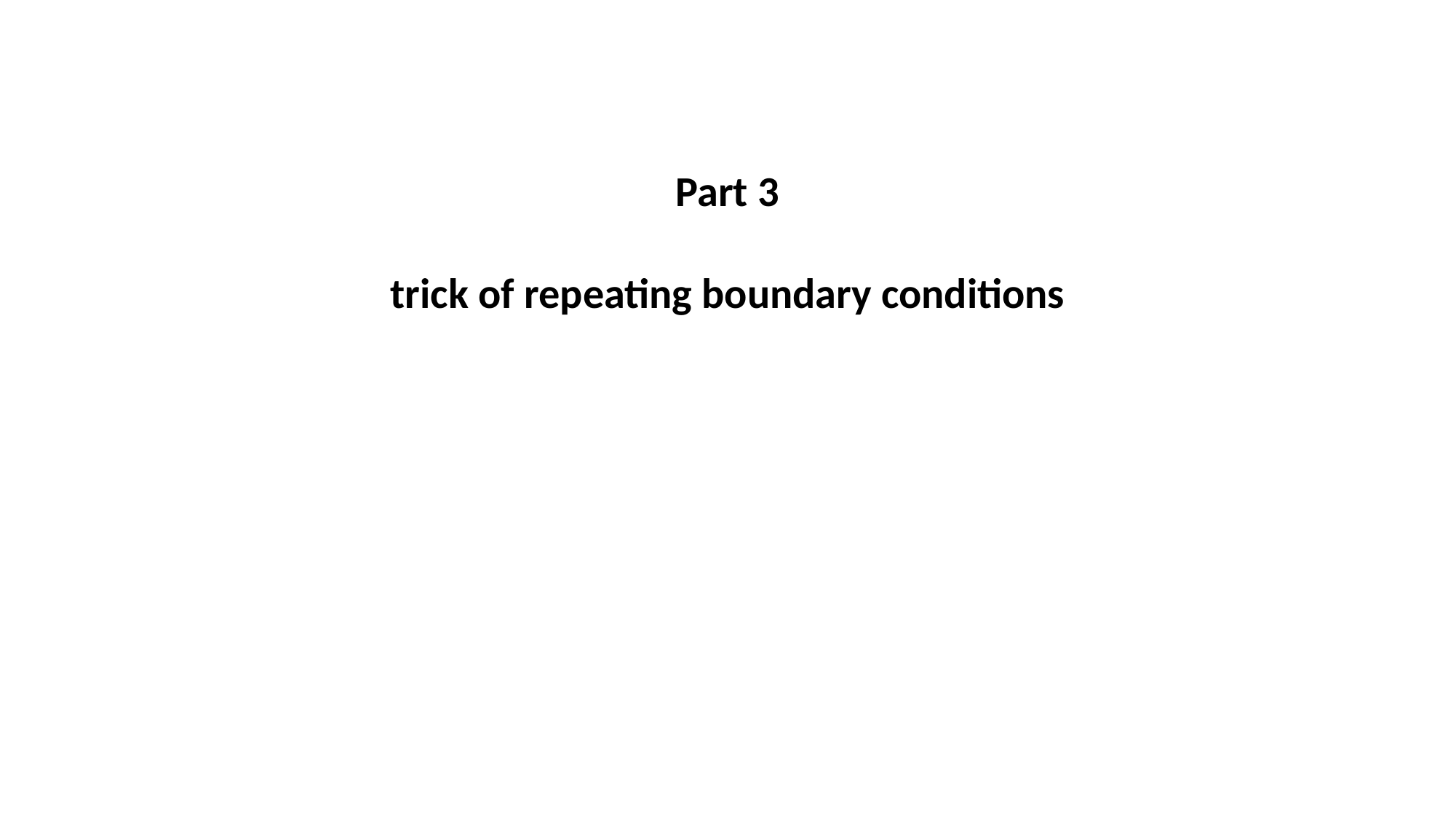

Part 3

trick of repeating boundary conditions